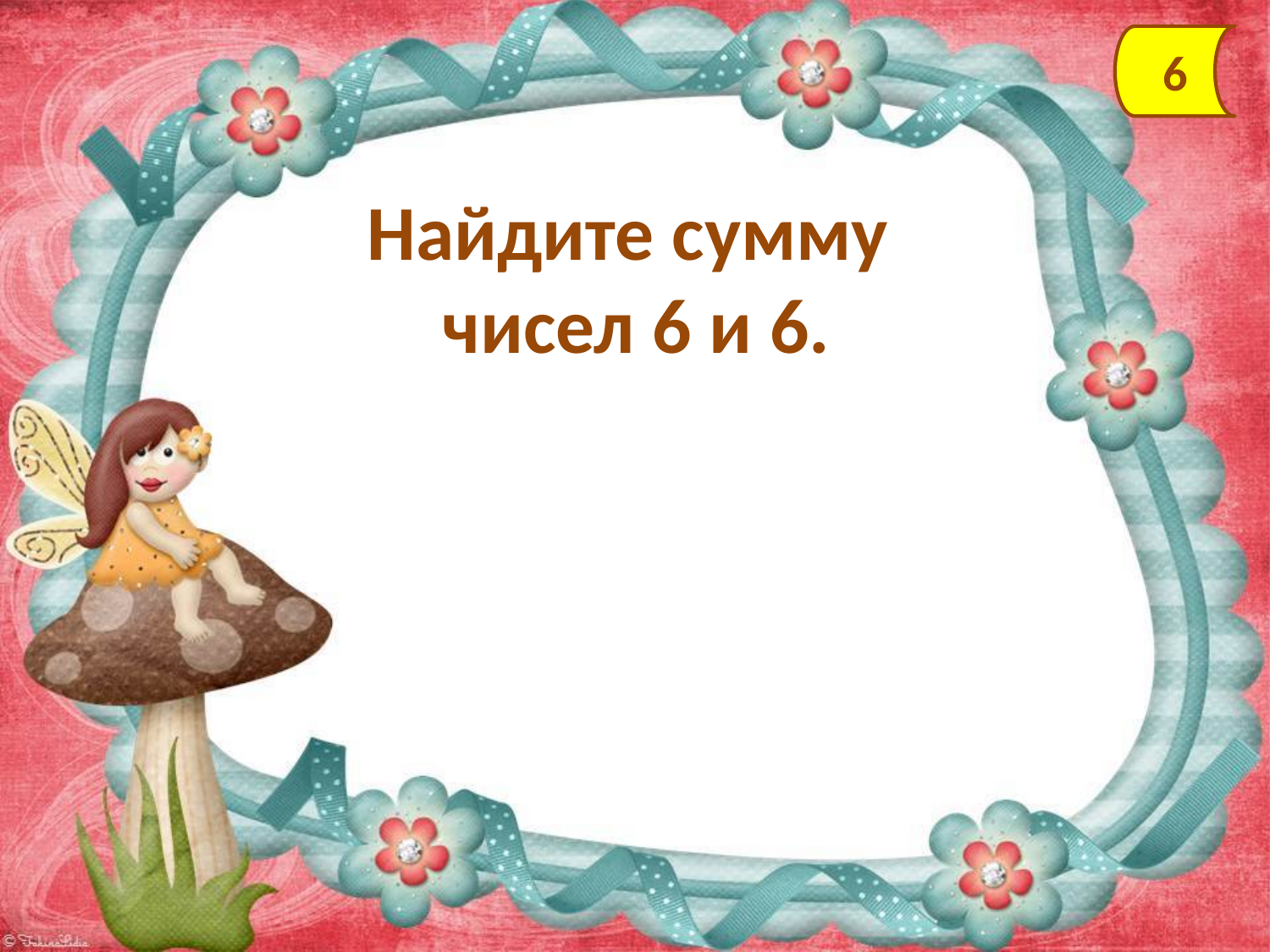

6
Найдите сумму
чисел 6 и 6.